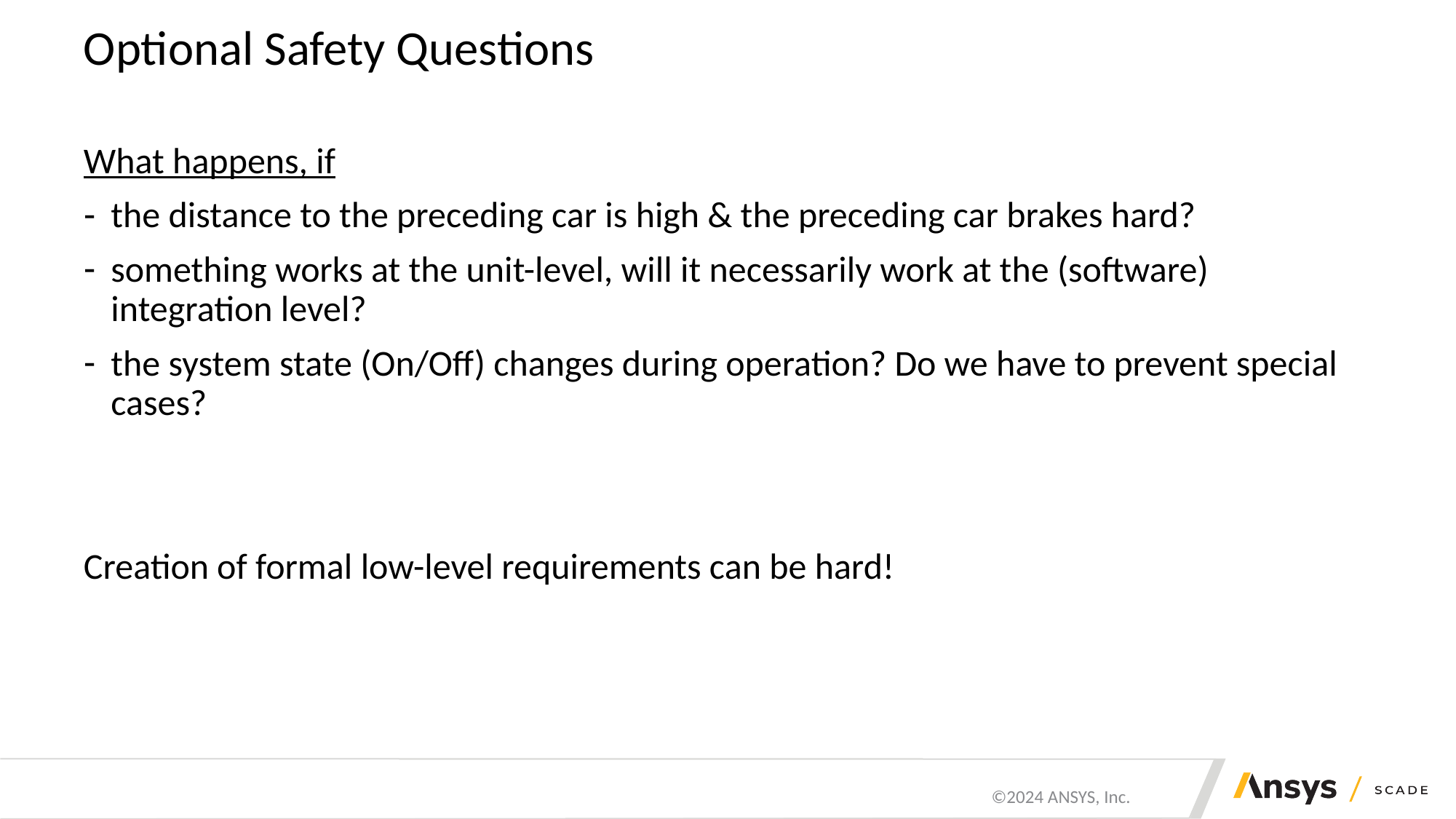

# Optional Safety Questions
What happens, if
the distance to the preceding car is high & the preceding car brakes hard?
something works at the unit-level, will it necessarily work at the (software) integration level?
the system state (On/Off) changes during operation? Do we have to prevent special cases?

Creation of formal low-level requirements can be hard!